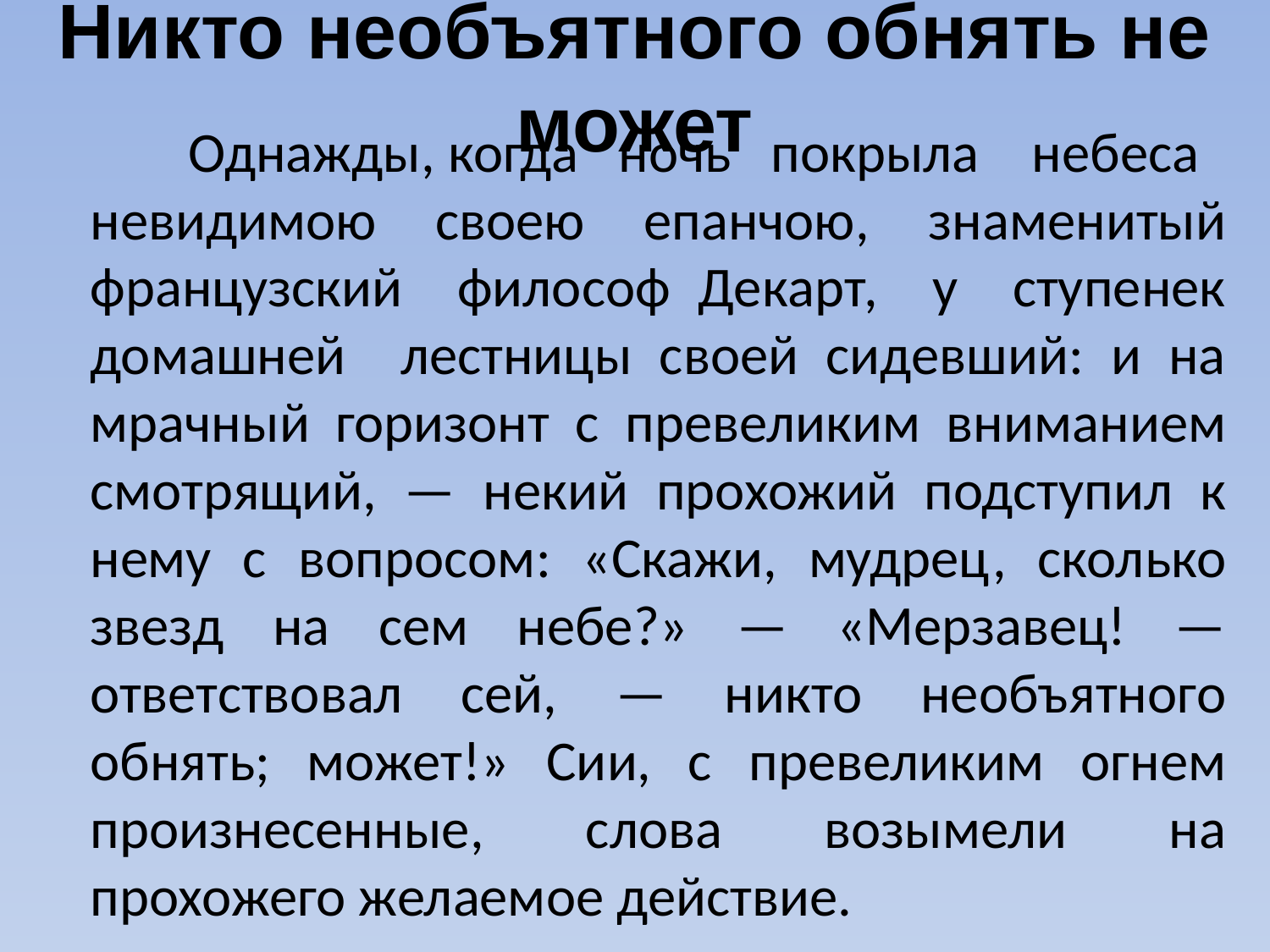

# Никто необъятного обнять не может
           Однажды, когда   ночь   покрыла    небеса   невидимою своею епанчою, знаменитый французский  философ Декарт,  у  ступенек домашней  лестницы своей сидевший: и на мрачный горизонт с превеликим вниманием смотрящий, — некий прохожий подступил к нему с вопросом: «Скажи, мудрец, сколько звезд на сем небе?» — «Мерзавец! — ответствовал сей, — никто необъятного обнять; может!» Сии, с превеликим огнем произнесенные, слова возымели на прохожего желаемое действие.